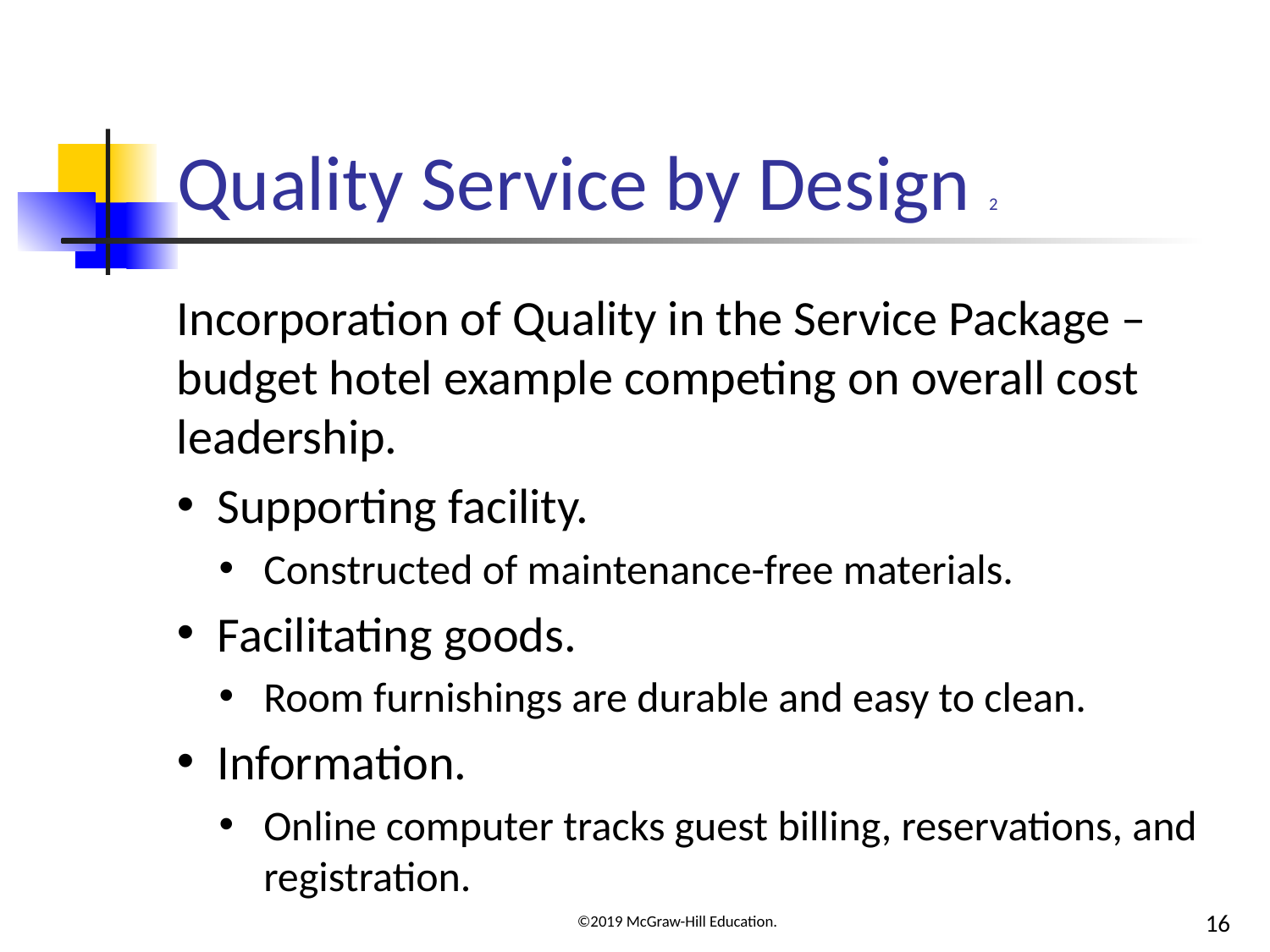

# Quality Service by Design 2
Incorporation of Quality in the Service Package – budget hotel example competing on overall cost leadership.
Supporting facility.
Constructed of maintenance-free materials.
Facilitating goods.
Room furnishings are durable and easy to clean.
Information.
Online computer tracks guest billing, reservations, and registration.